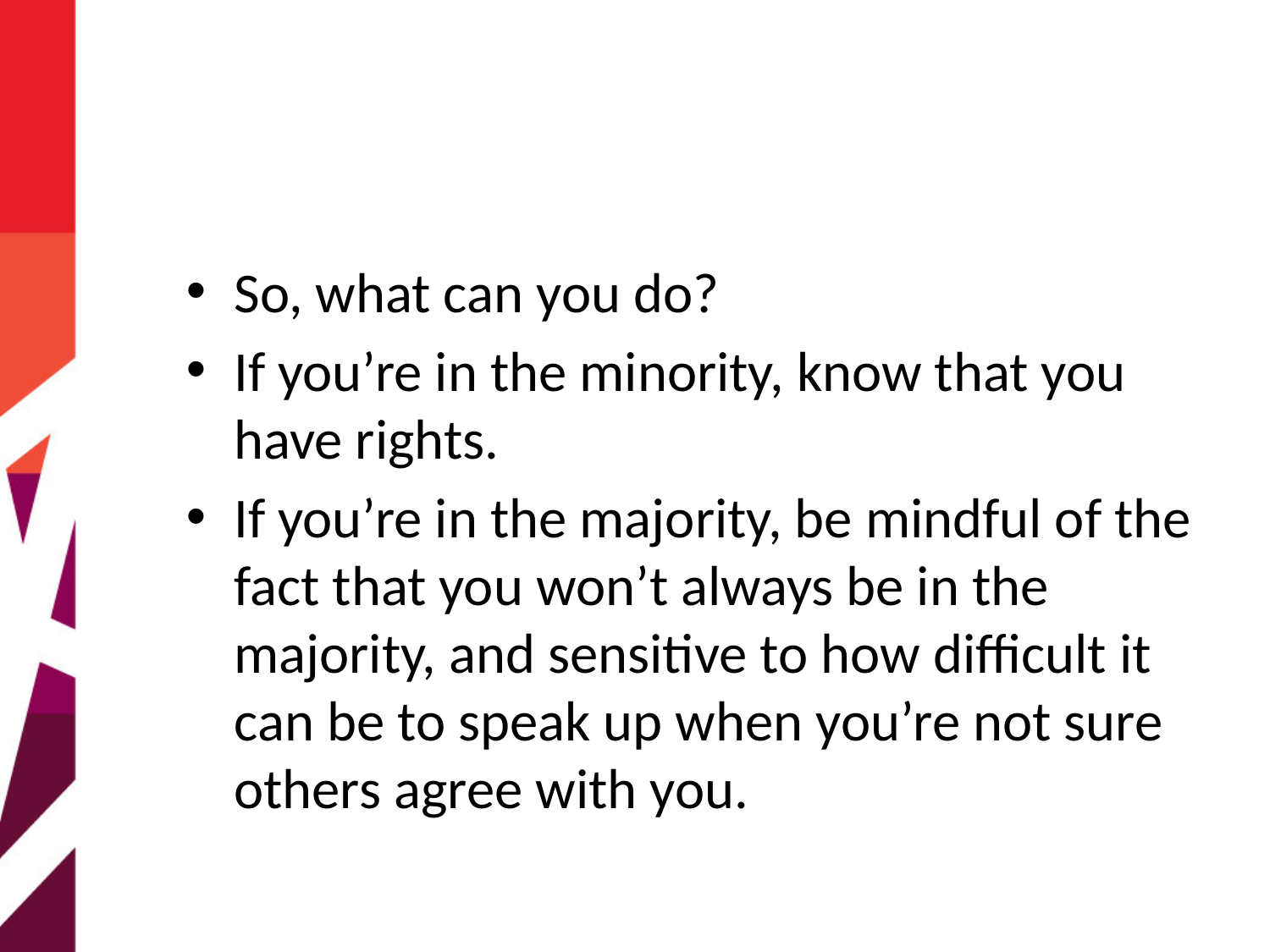

#
So, what can you do?
If you’re in the minority, know that you have rights.
If you’re in the majority, be mindful of the fact that you won’t always be in the majority, and sensitive to how difficult it can be to speak up when you’re not sure others agree with you.